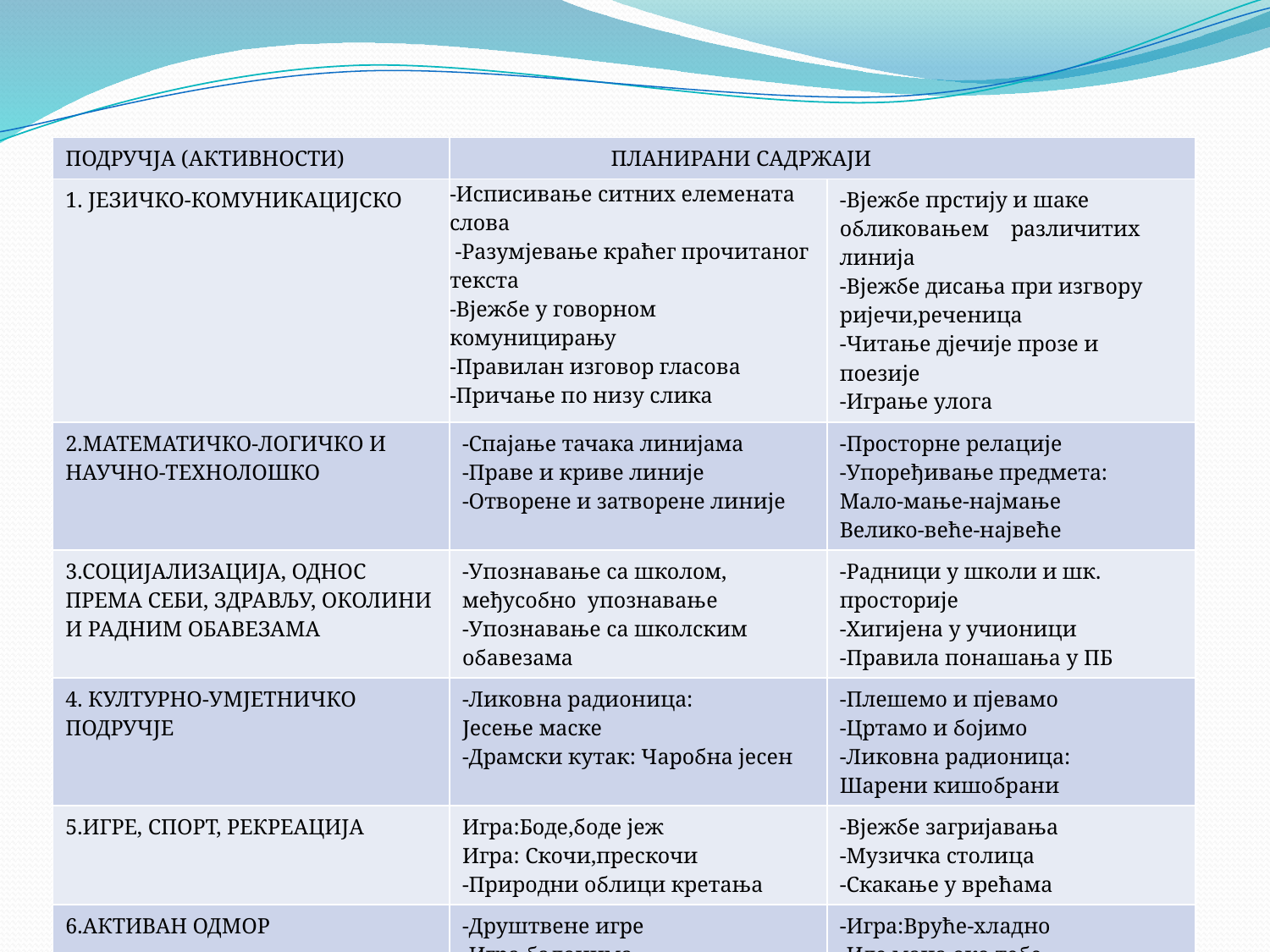

| ПОДРУЧЈА (АКТИВНОСТИ) | ПЛАНИРАНИ САДРЖАЈИ |  |
| --- | --- | --- |
| 1. ЈЕЗИЧКО-КОМУНИКАЦИЈСКО | -Исписивање ситних елемената слова -Разумјевање краћег прочитаног текста -Вјежбе у говорном комуницирању -Правилан изговор гласова -Причање по низу слика | -Вјежбе прстију и шаке обликовањем различитих линија -Вјежбе дисања при изгвору ријечи,реченица -Читање дјечије прозе и поезије -Играње улога |
| 2.МАТЕМАТИЧКО-ЛОГИЧКО И НАУЧНО-ТЕХНОЛОШКО | -Спајање тачака линијама -Праве и криве линије -Отворене и затворене линије | -Просторне релације -Упоређивање предмета: Мало-мање-најмање Велико-веће-највеће |
| 3.СОЦИЈАЛИЗАЦИЈА, ОДНОС ПРЕМА СЕБИ, ЗДРАВЉУ, ОКОЛИНИ И РАДНИМ ОБАВЕЗАМА | -Упознавање са школом, међусобно упознавање -Упознавање са школским обавезама | -Радници у школи и шк. просторије -Хигијена у учионици -Правила понашања у ПБ |
| 4. КУЛТУРНО-УМЈЕТНИЧКО ПОДРУЧЈЕ | -Ликовна радионица: Јесење маске -Драмски кутак: Чаробна јесен | -Плешемо и пјевамо -Цртамо и бојимо -Ликовна радионица: Шарени кишобрани |
| 5.ИГРЕ, СПОРТ, РЕКРЕАЦИЈА | Игра:Боде,боде јеж Игра: Скочи,прескочи -Природни облици кретања | -Вјежбе загријавања -Музичка столица -Скакање у врећама |
| 6.АКТИВАН ОДМОР | -Друштвене игре -Игра балонима -Дан-ноћ | -Игра:Вруће-хладно -Иде маца око тебе -Пикадо |
| 7.ПАСИВАН ОДМОР | -Гледање дјечијих емисија | -Слушамо аудио бајке |